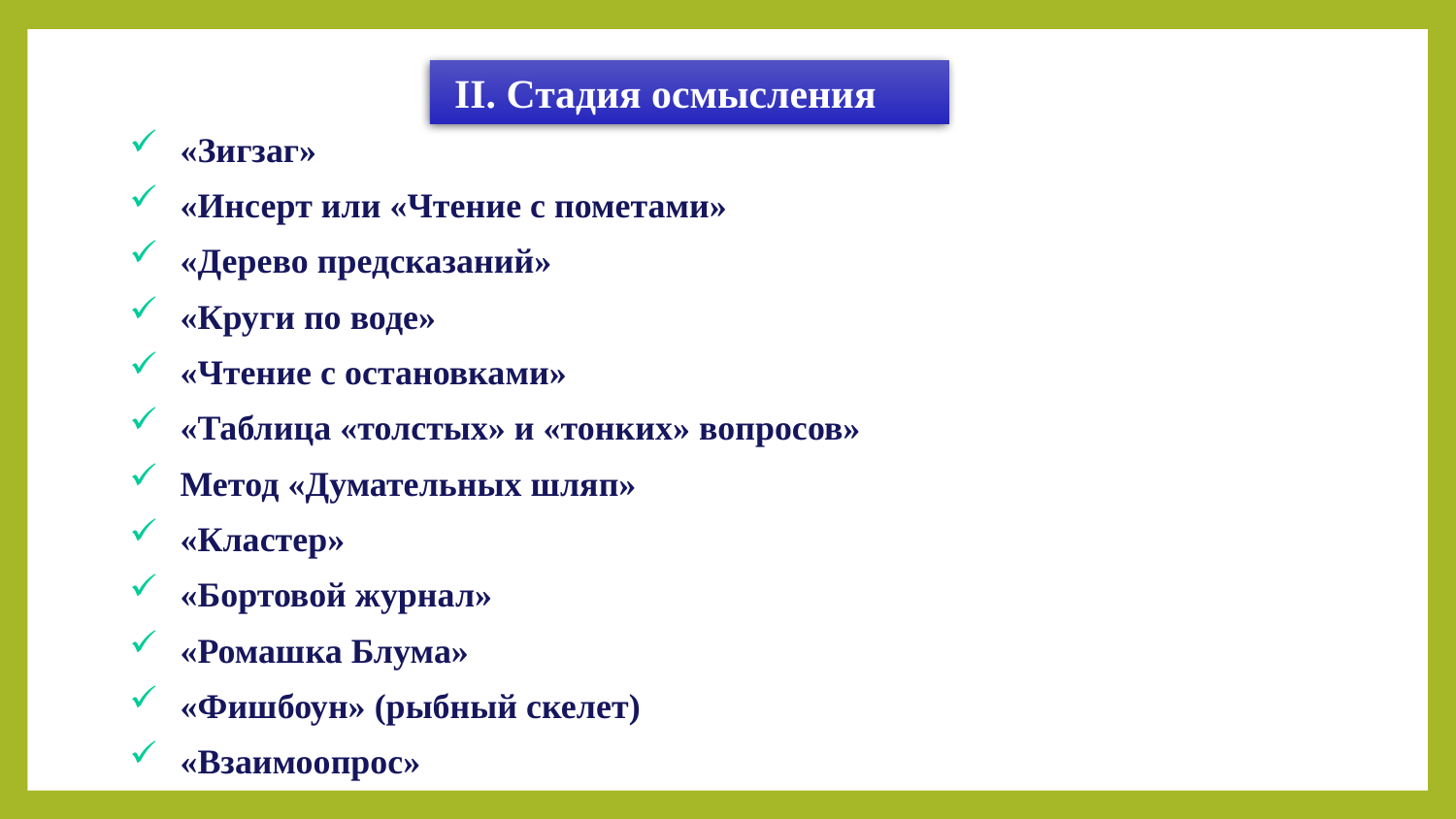

«Зигзаг»
«Инсерт или «Чтение с пометами»
«Дерево предсказаний»
«Круги по воде»
«Чтение с остановками»
«Таблица «толстых» и «тонких» вопросов»
Метод «Думательных шляп»
«Кластер»
«Бортовой журнал»
«Ромашка Блума»
«Фишбоун» (рыбный скелет)
«Взаимоопрос»

 II. Стадия осмысления